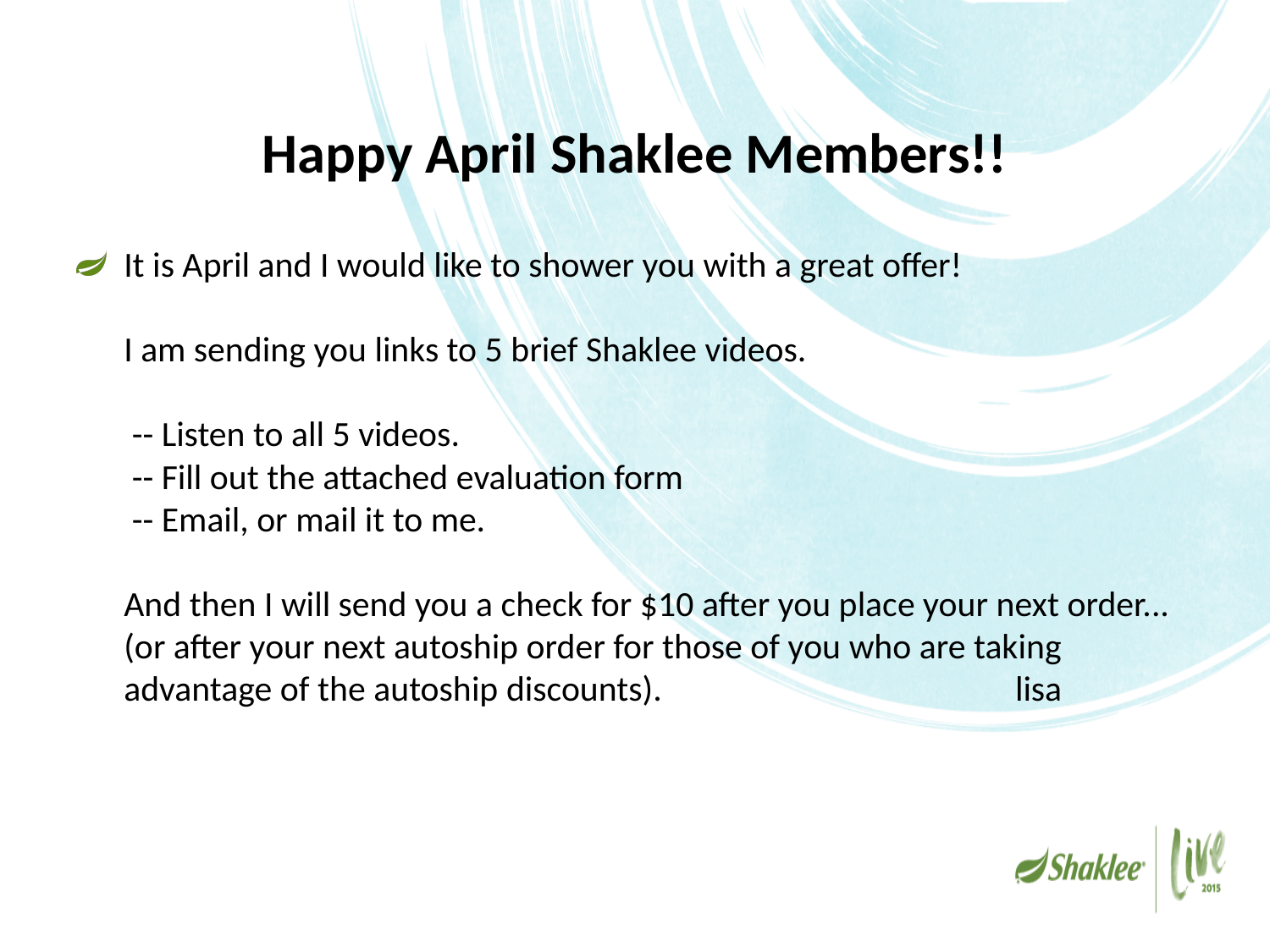

# Happy April Shaklee Members!!
It is April and I would like to shower you with a great offer!
I am sending you links to 5 brief Shaklee videos. 
 -- Listen to all 5 videos.
 -- Fill out the attached evaluation form
 -- Email, or mail it to me.
And then I will send you a check for $10 after you place your next order...(or after your next autoship order for those of you who are taking advantage of the autoship discounts).                                            lisa